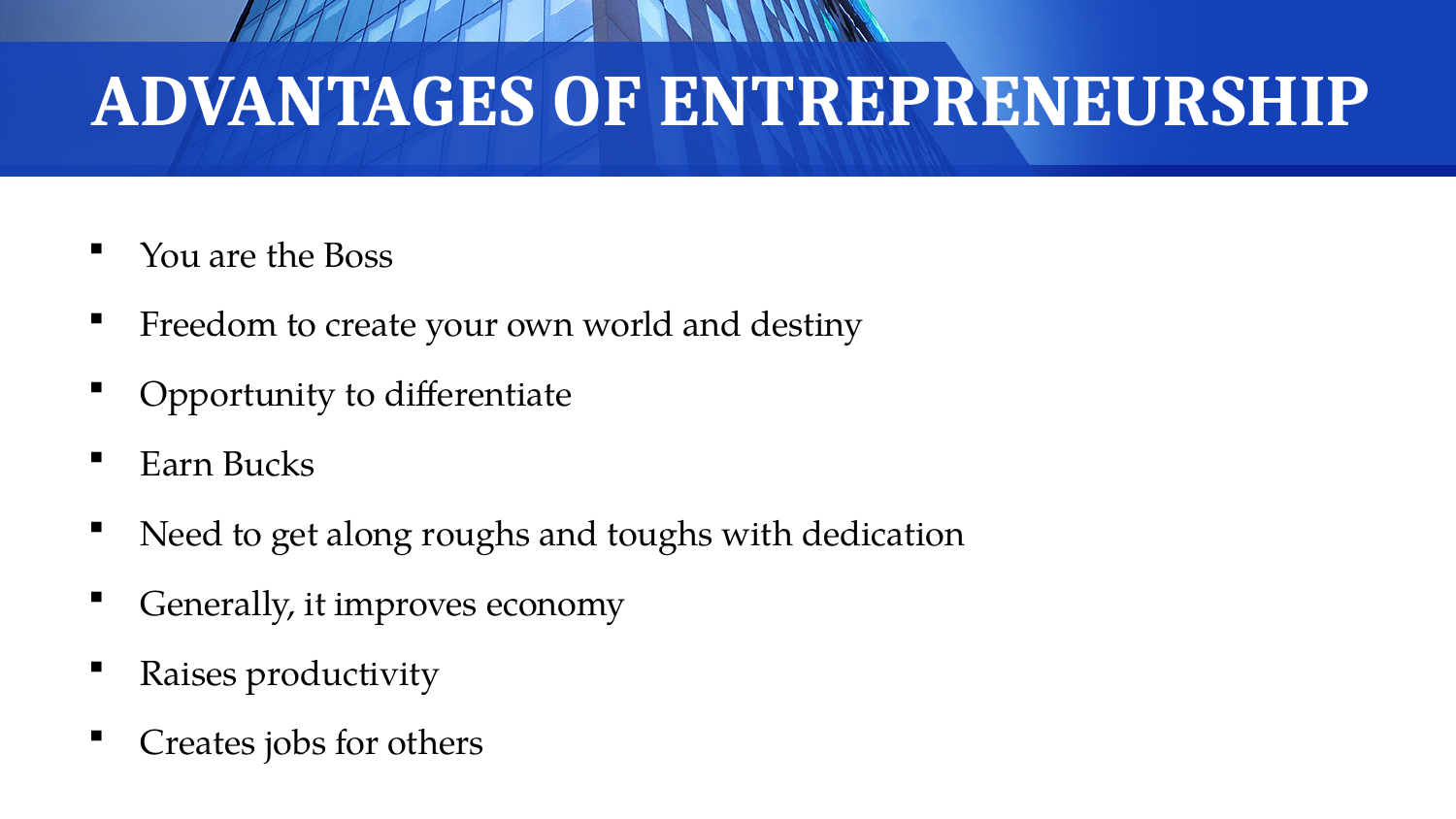

# ADVANTAGES OF ENTREPRENEURSHIP
You are the Boss
Freedom to create your own world and destiny
Opportunity to differentiate
Earn Bucks
Need to get along roughs and toughs with dedication
Generally, it improves economy
Raises productivity
Creates jobs for others